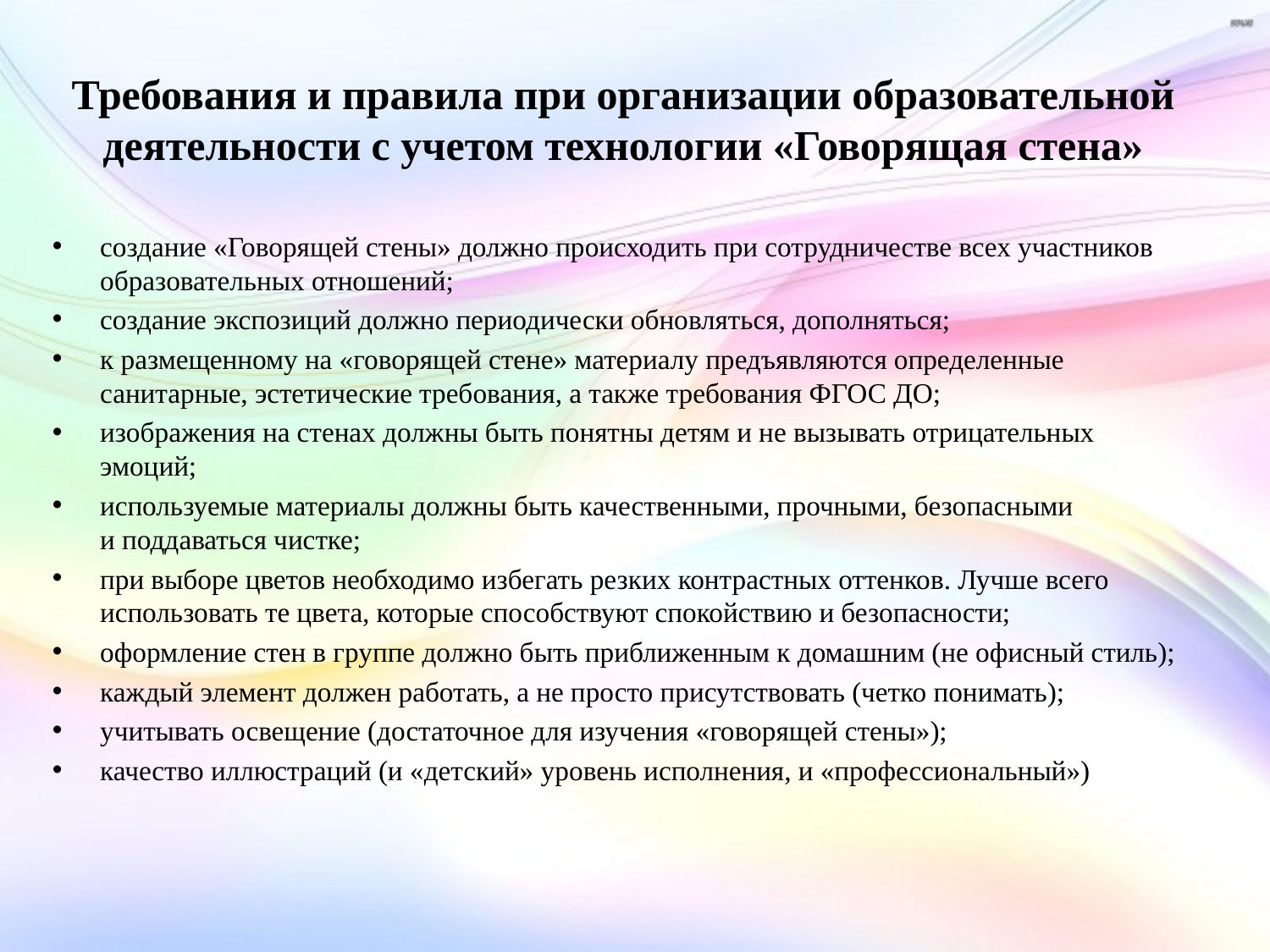

# Требования и правила при организации образовательной деятельности с учетом технологии «Говорящая стена»
создание «Говорящей стены» должно происходить при сотрудничестве всех участников образовательных отношений;
создание экспозиций должно периодически обновляться, дополняться;
к размещенному на «говорящей стене» материалу предъявляются определенные санитарные, эстетические требования, а также требования ФГОС ДО;
изображения на стенах должны быть понятны детям и не вызывать отрицательных эмоций;
используемые материалы должны быть качественными, прочными, безопасными и поддаваться чистке;
при выборе цветов необходимо избегать резких контрастных оттенков. Лучше всего использовать те цвета, которые способствуют спокойствию и безопасности;
оформление стен в группе должно быть приближенным к домашним (не офисный стиль);
каждый элемент должен работать, а не просто присутствовать (четко понимать);
учитывать освещение (достаточное для изучения «говорящей стены»);
качество иллюстраций (и «детский» уровень исполнения, и «профессиональный»)